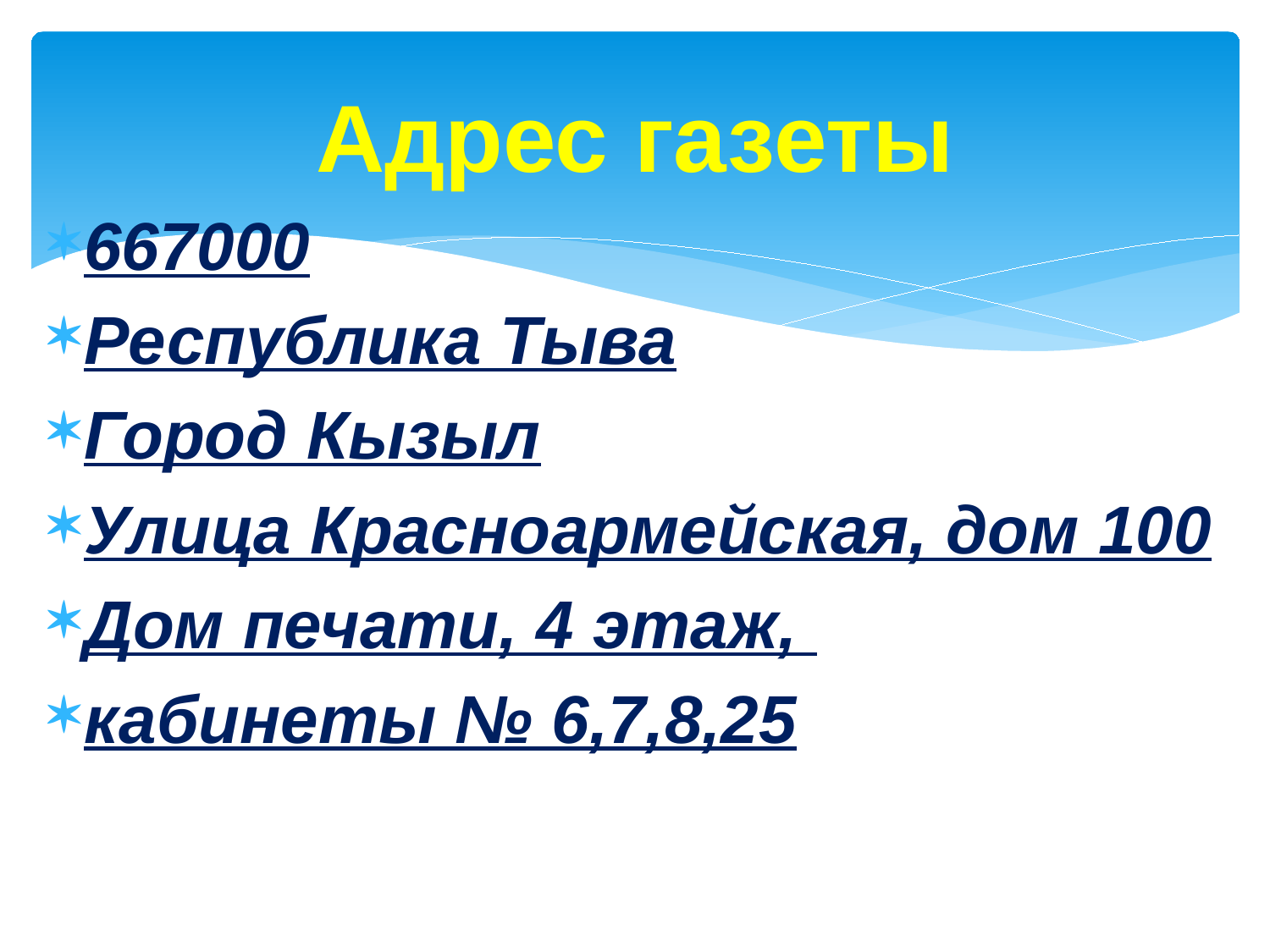

# Адрес газеты
667000
Республика Тыва
Город Кызыл
Улица Красноармейская, дом 100
Дом печати, 4 этаж,
кабинеты № 6,7,8,25